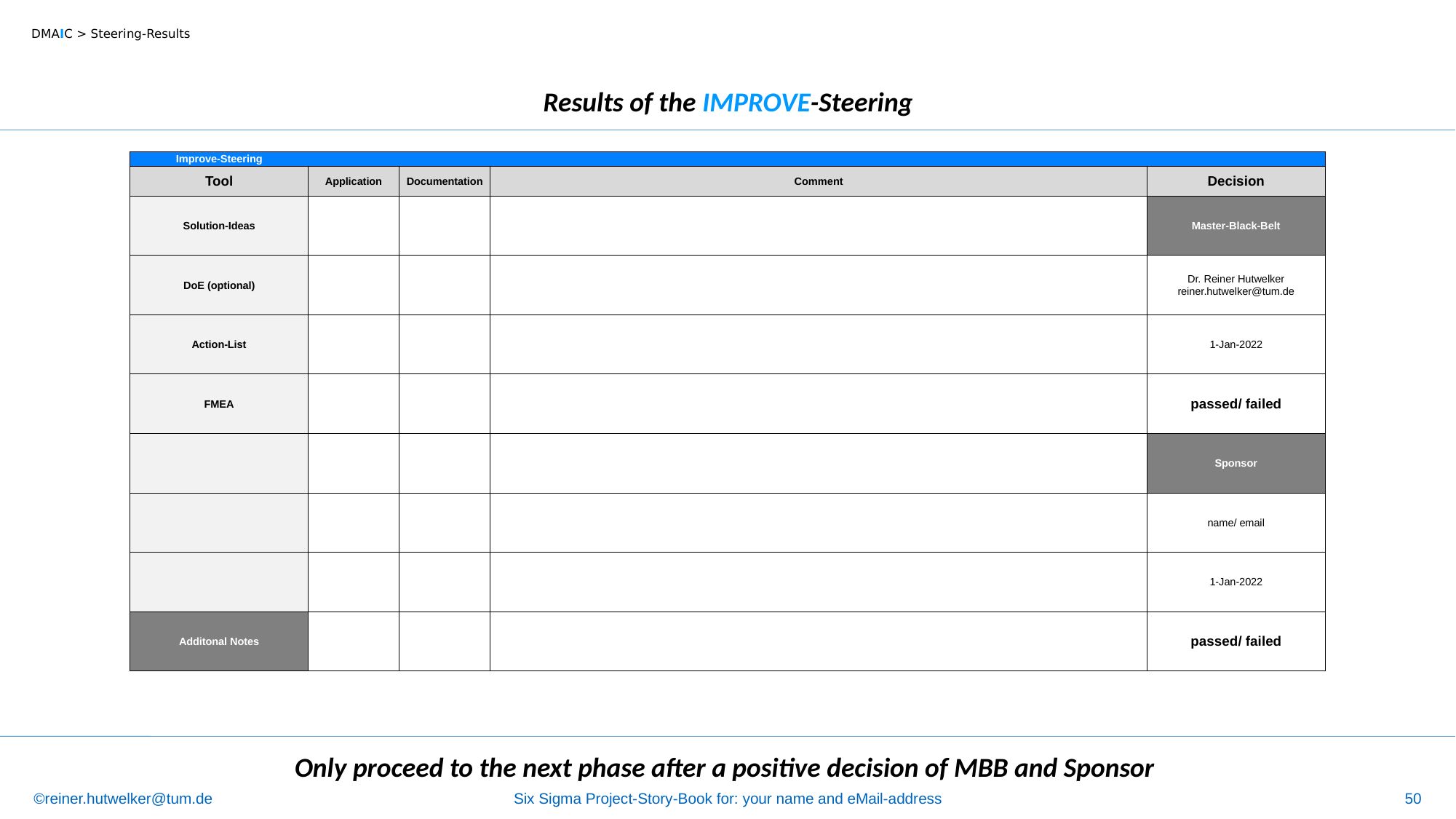

DMAIC > Steering-Results
# Results of the IMPROVE-Steering
| Improve-Steering |  |  |  |  |
| --- | --- | --- | --- | --- |
| Tool | Application | Documentation | Comment | Decision |
| Solution-Ideas | ok | ok | see checklist ref #: | Master-Black-Belt |
| DoE (optional) | ok | ok | see checklist ref #: | Dr. Reiner Hutwelker reiner.hutwelker@tum.de |
| Action-List | ok | ok | see checklist ref #: | 1-Jan-2022 |
| FMEA | ok | ok | see checklist ref #: | passed/ failed |
|  |  |  |  | Sponsor |
|  |  |  |  | name/ email |
|  |  |  |  | 1-Jan-2022 |
| Additonal Notes |  |  | =$E$4 | passed/ failed |
Only proceed to the next phase after a positive decision of MBB and Sponsor